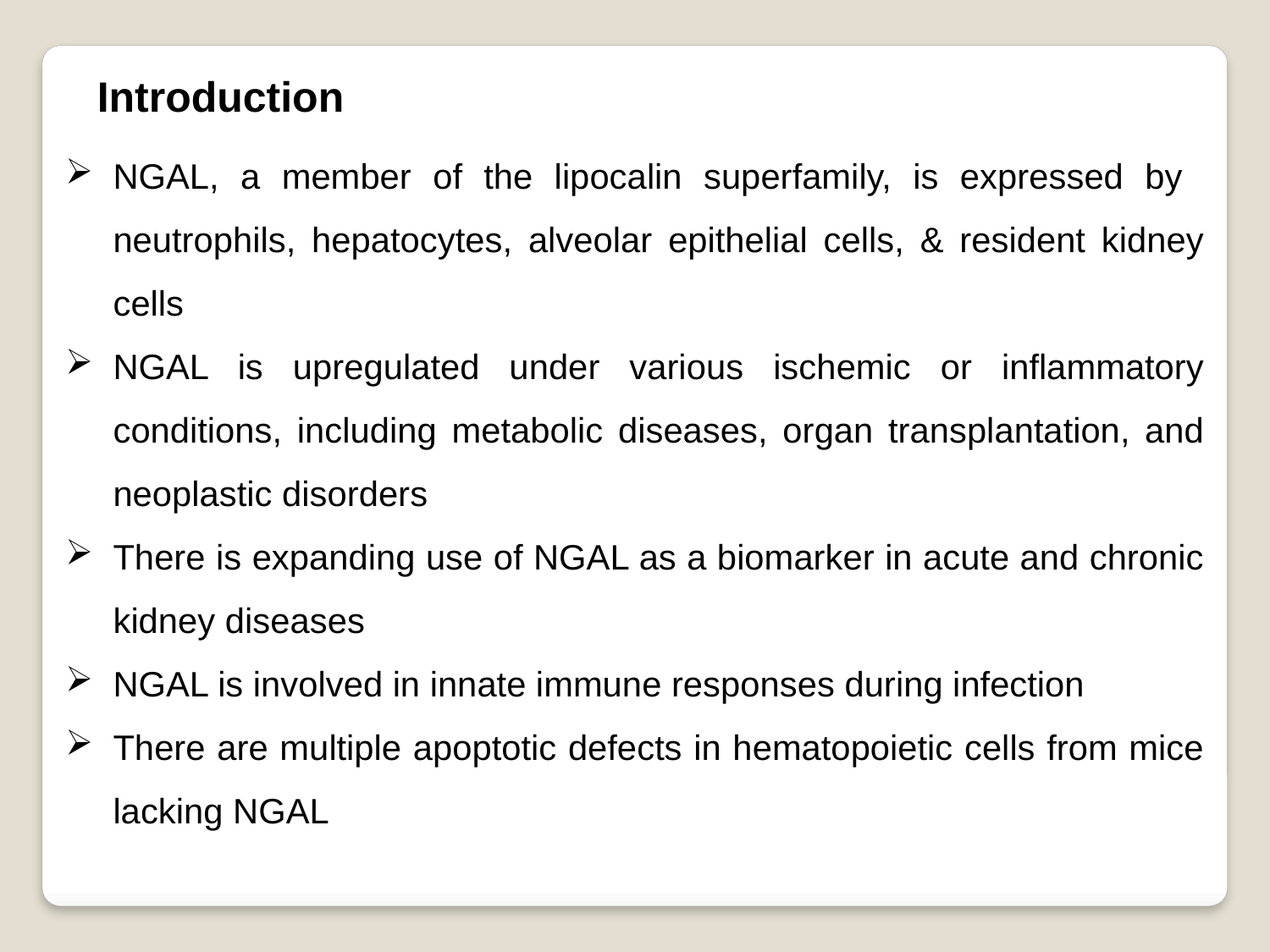

Introduction
NGAL, a member of the lipocalin superfamily, is expressed by  neutrophils, hepatocytes, alveolar epithelial cells, & resident kidney cells
NGAL is upregulated under various ischemic or inflammatory conditions, including metabolic diseases, organ transplantation, and neoplastic disorders
There is expanding use of NGAL as a biomarker in acute and chronic kidney diseases
NGAL is involved in innate immune responses during infection
There are multiple apoptotic defects in hematopoietic cells from mice lacking NGAL